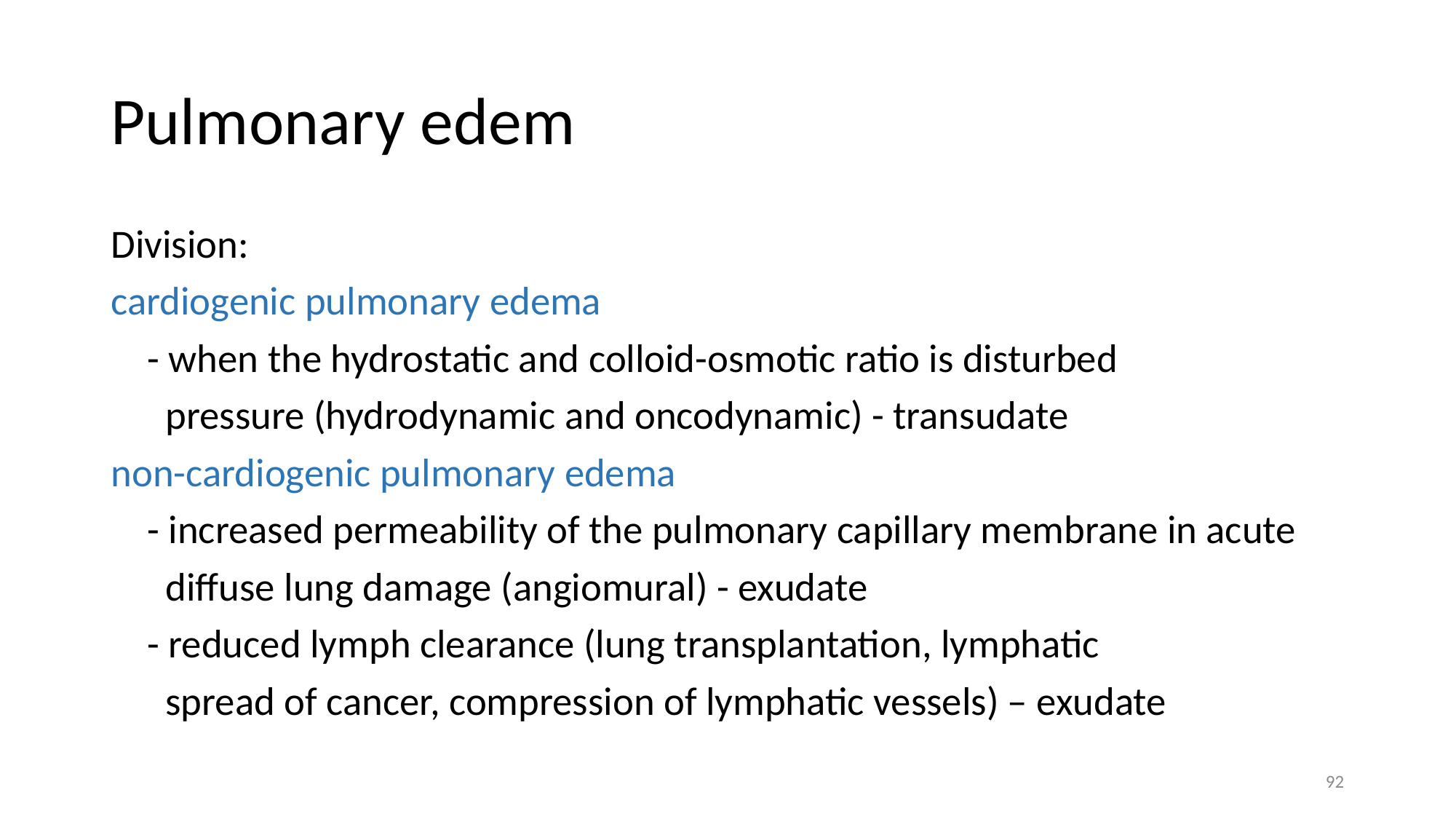

# Pulmonary edem
Division:
cardiogenic pulmonary edema
    - when the hydrostatic and colloid-osmotic ratio is disturbed
      pressure (hydrodynamic and oncodynamic) - transudate
non-cardiogenic pulmonary edema
    - increased permeability of the pulmonary capillary membrane in acute
      diffuse lung damage (angiomural) - exudate
    - reduced lymph clearance (lung transplantation, lymphatic
      spread of cancer, compression of lymphatic vessels) – exudate
92